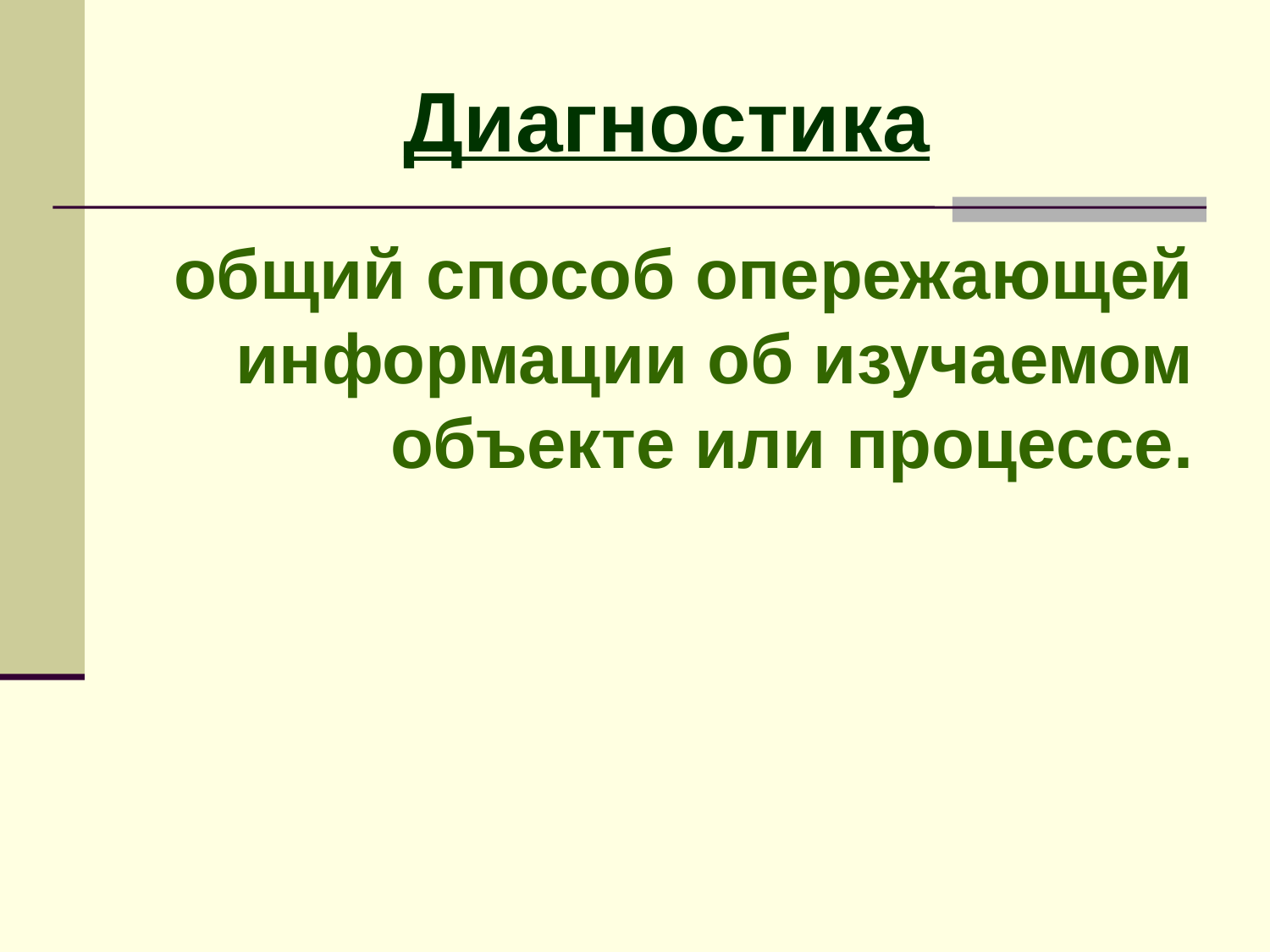

# Диагностика
общий способ опережающей информации об изучаемом объекте или процессе.